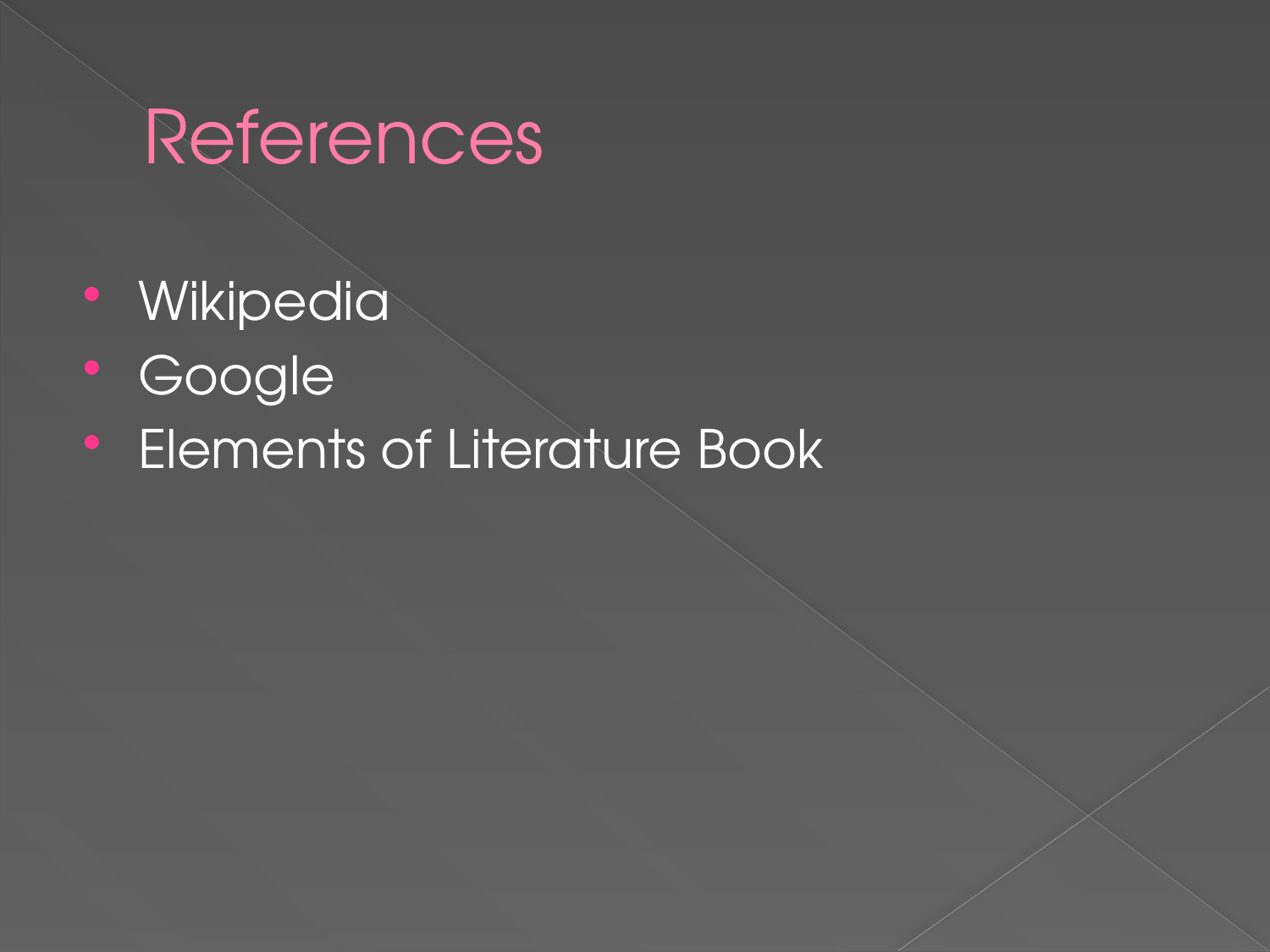

# References
Wikipedia
Google
Elements of Literature Book